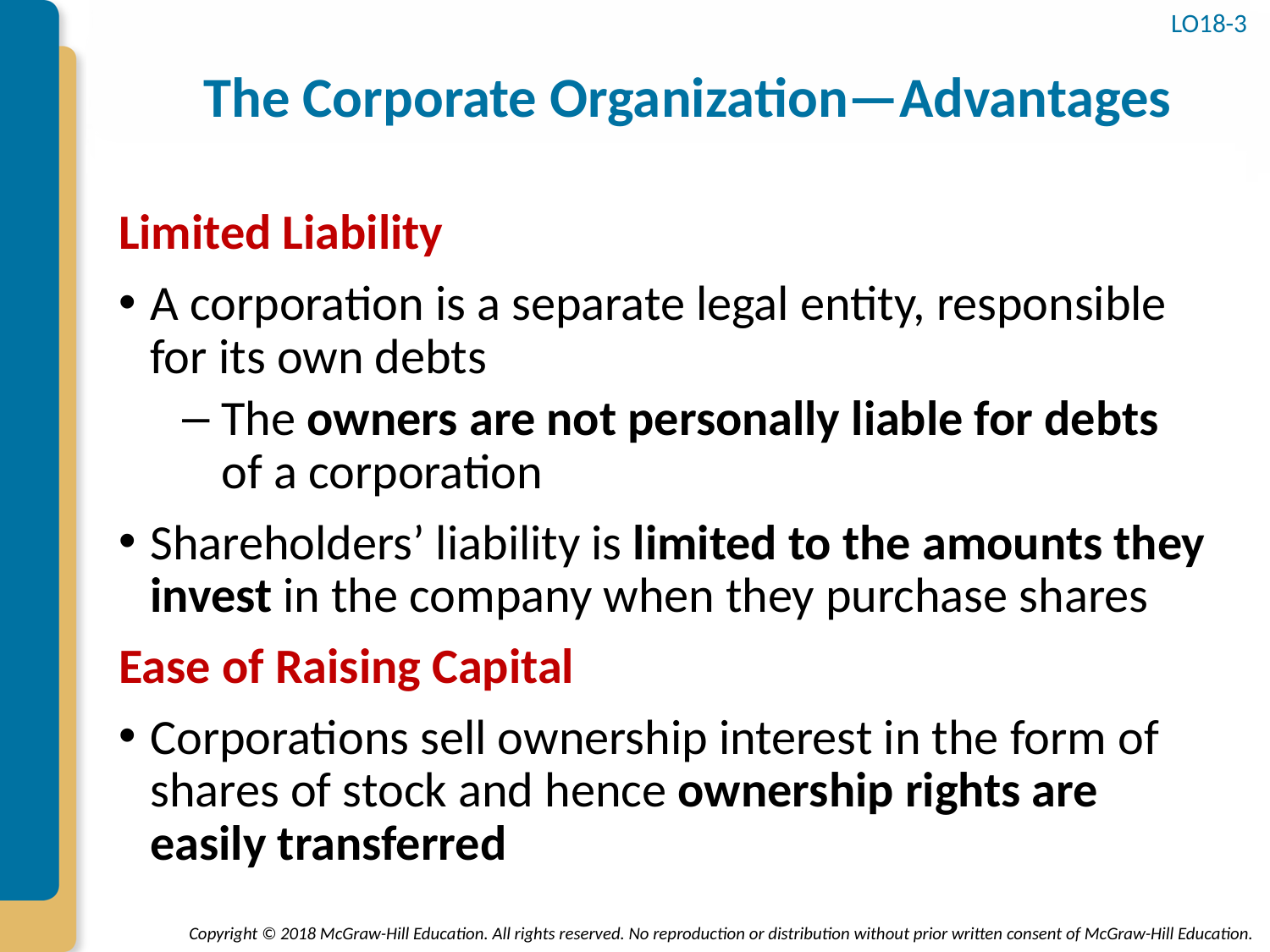

# The Corporate Organization—Advantages
LO18-3
Limited Liability
A corporation is a separate legal entity, responsible for its own debts
The owners are not personally liable for debts of a corporation
Shareholders’ liability is limited to the amounts they invest in the company when they purchase shares
Ease of Raising Capital
Corporations sell ownership interest in the form of shares of stock and hence ownership rights are easily transferred